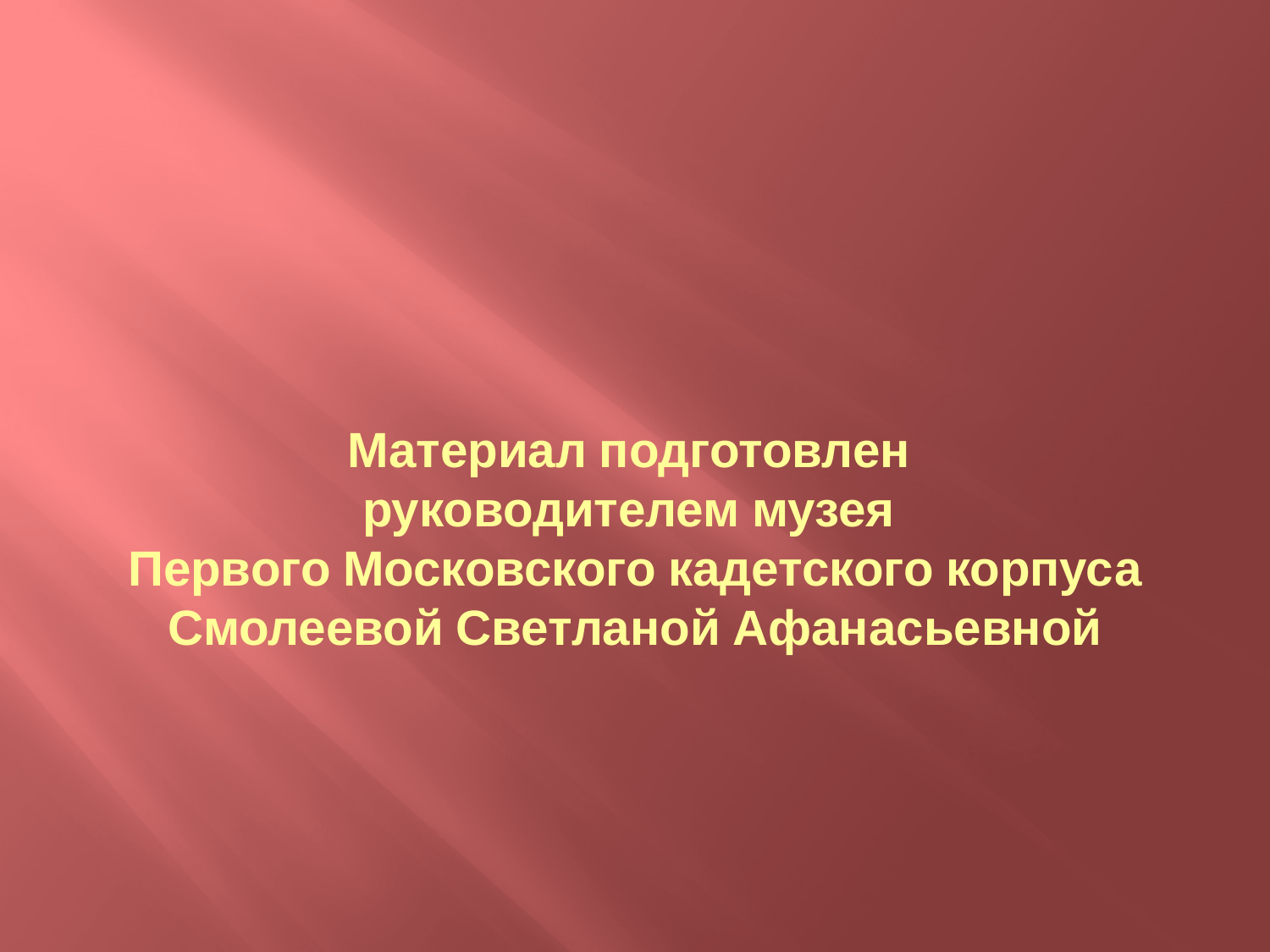

Материал подготовлен
руководителем музея
Первого Московского кадетского корпуса
Смолеевой Светланой Афанасьевной